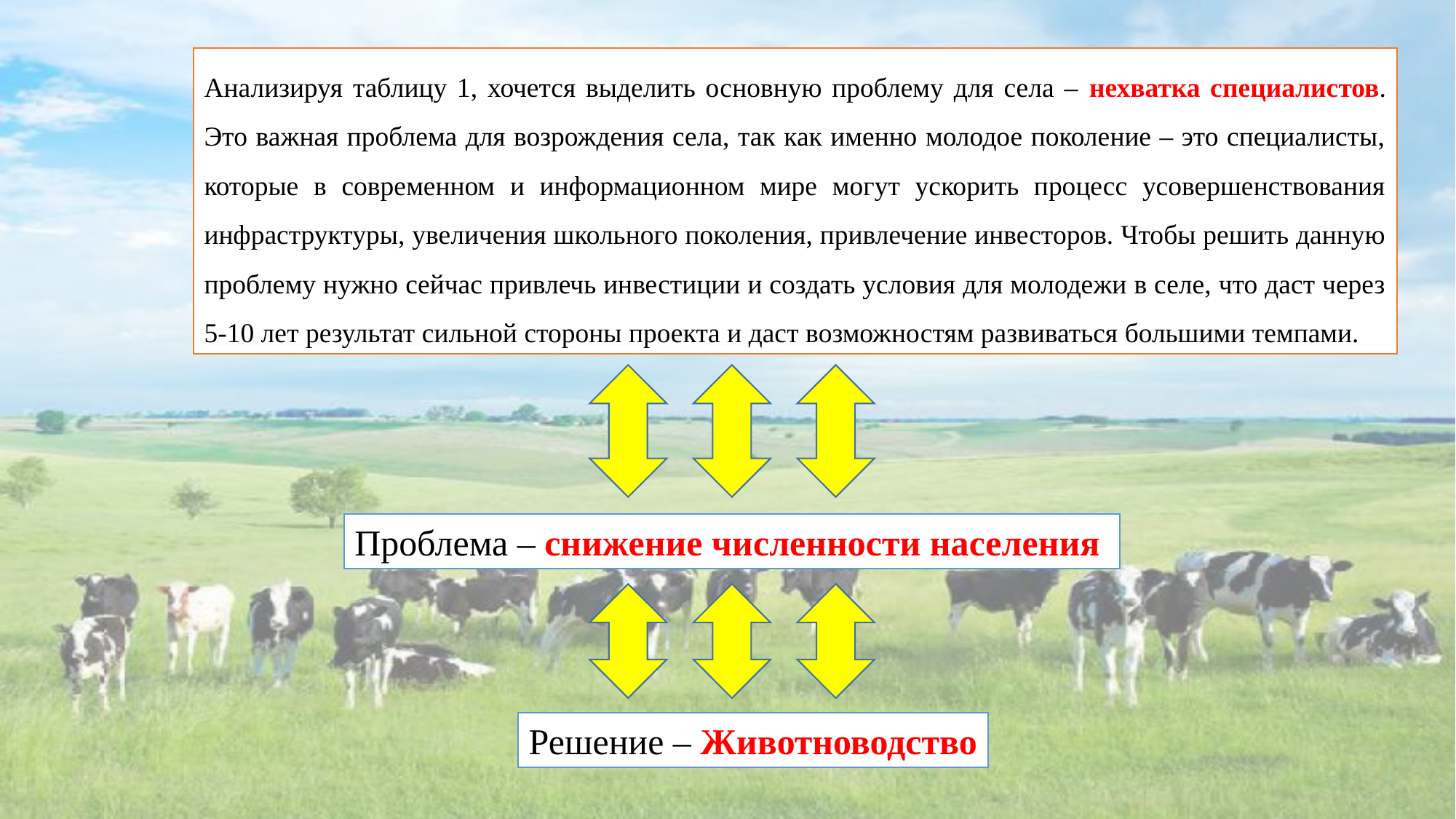

Анализируя таблицу 1, хочется выделить основную проблему для села – нехватка специалистов. Это важная проблема для возрождения села, так как именно молодое поколение – это специалисты, которые в современном и информационном мире могут ускорить процесс усовершенствования инфраструктуры, увеличения школьного поколения, привлечение инвесторов. Чтобы решить данную проблему нужно сейчас привлечь инвестиции и создать условия для молодежи в селе, что даст через 5-10 лет результат сильной стороны проекта и даст возможностям развиваться большими темпами.

Проблема – снижение численности населения

Решение – Животноводство